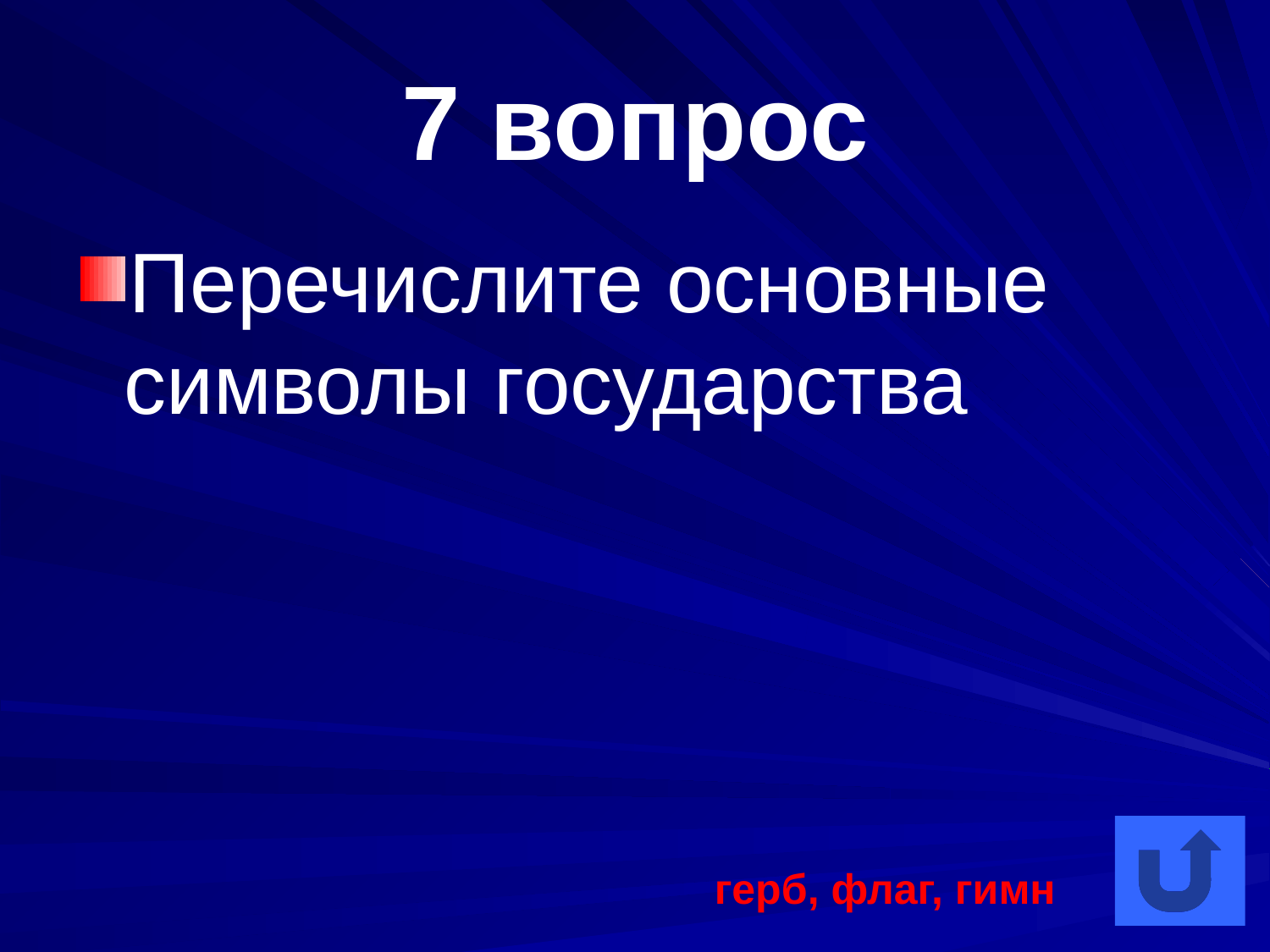

# 7 вопрос
Перечислите основные символы государства

герб, флаг, гимн